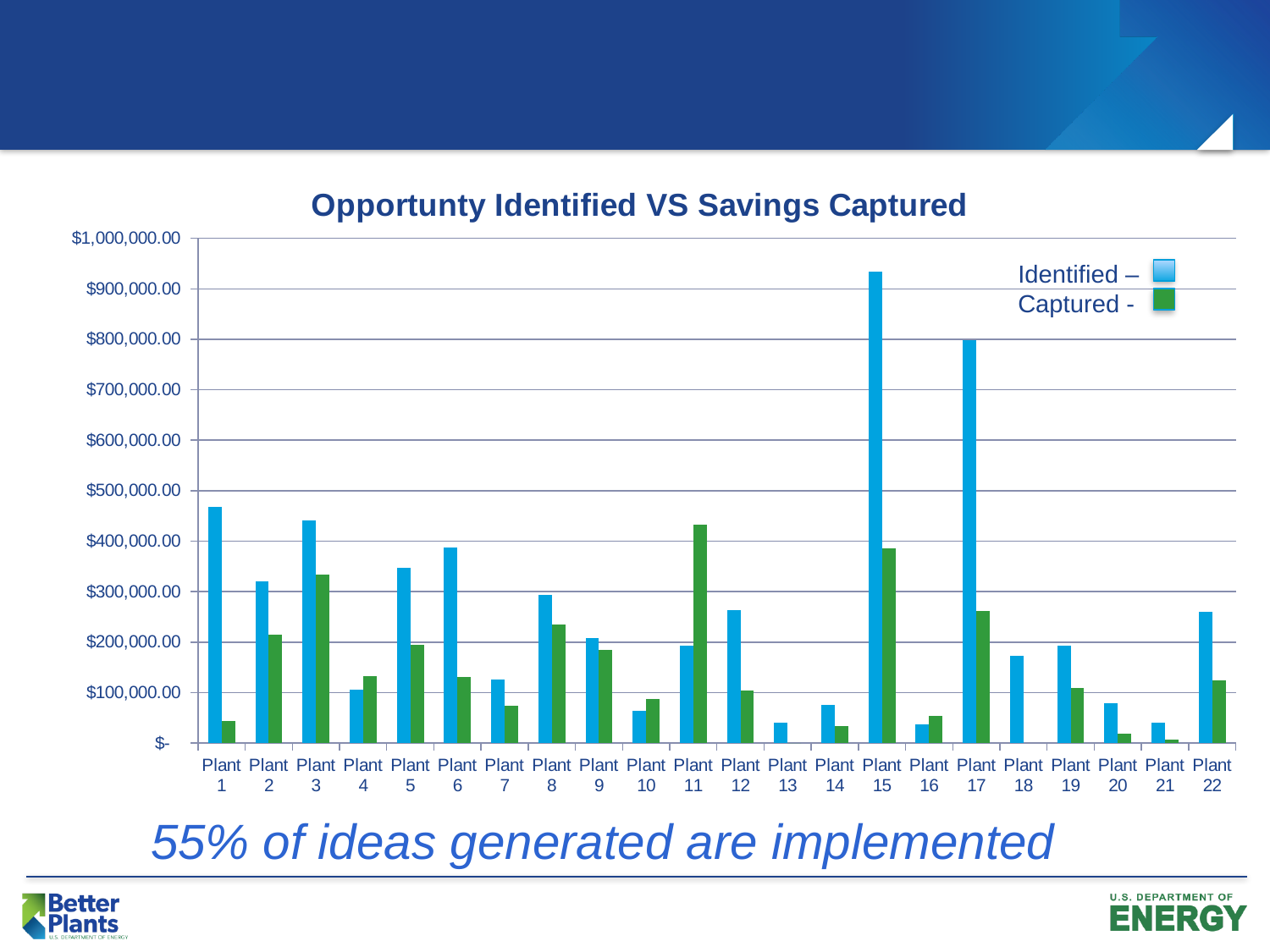

### Chart: Opportunty Identified VS Savings Captured

| Category | Savings Identified | DI2 Value Captured |
|---|---|---|
| Plant 1 | 468250.0 | 43000.0 |
| Plant 2 | 319804.0 | 215000.0 |
| Plant 3 | 441677.0 | 333000.0 |
| Plant 4 | 106096.0 | 132000.0 |
| Plant 5 | 347466.0 | 194000.0 |
| Plant 6 | 387568.0 | 131000.0 |
| Plant 7 | 125482.0 | 73000.0 |
| Plant 8 | 292747.0 | 234000.0 |
| Plant 9 | 208000.0 | 185000.0 |
| Plant 10 | 63000.0 | 87000.0 |
| Plant 11 | 192019.0 | 432000.0 |
| Plant 12 | 263759.0 | 104000.0 |
| Plant 13 | 41011.0 | 0.0 |
| Plant 14 | 76052.0 | 32918.0 |
| Plant 15 | 933587.0 | 385000.0 |
| Plant 16 | 36352.0 | 54000.0 |
| Plant 17 | 798076.0 | 261000.0 |
| Plant 18 | 172580.0 | None |
| Plant 19 | 193525.0 | 109000.0 |
| Plant 20 | 79152.0 | 18000.0 |
| Plant 21 | 40149.0 | 7000.0 |
| Plant 22 | 259165.0 | 124000.0 |
Identified –
Captured -

55% of ideas generated are implemented